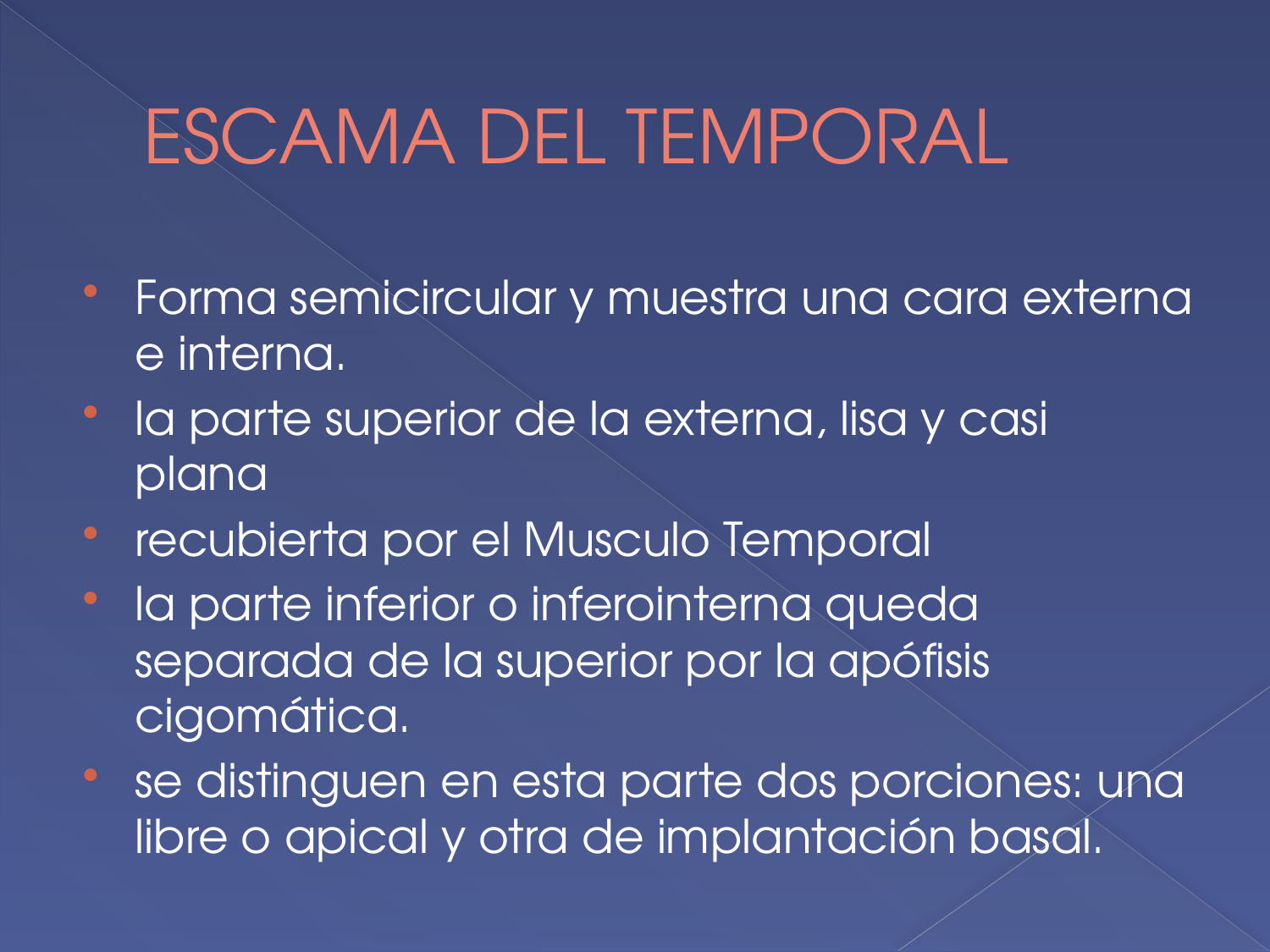

# ESCAMA DEL TEMPORAL
Forma semicircular y muestra una cara externa e interna.
la parte superior de la externa, lisa y casi plana
recubierta por el Musculo Temporal
la parte inferior o inferointerna queda separada de la superior por la apófisis cigomática.
se distinguen en esta parte dos porciones: una libre o apical y otra de implantación basal.